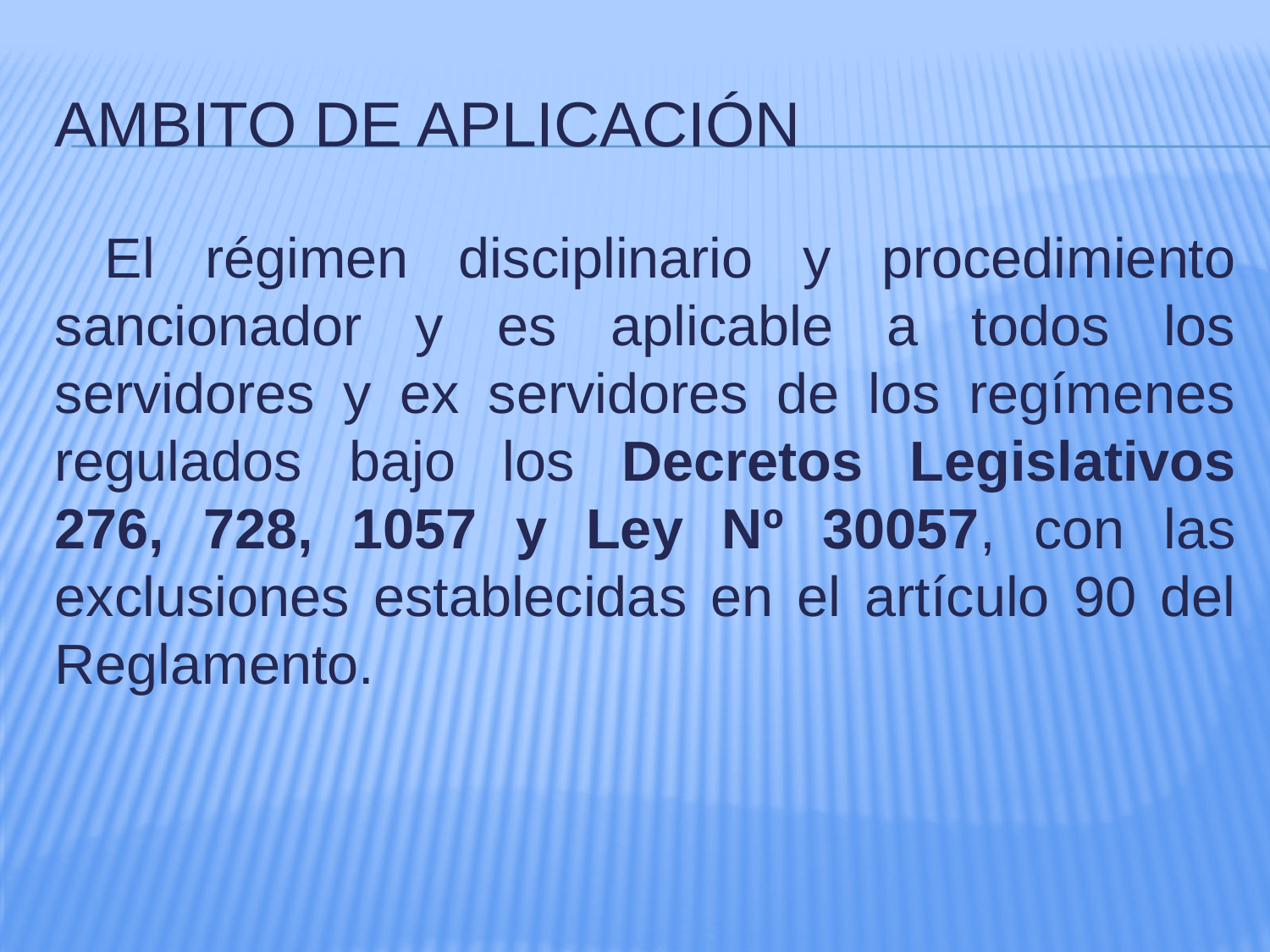

# AMBITO DE APLICACIÓN
 El régimen disciplinario y procedimiento sancionador y es aplicable a todos los servidores y ex servidores de los regímenes regulados bajo los Decretos Legislativos 276, 728, 1057 y Ley Nº 30057, con las exclusiones establecidas en el artículo 90 del Reglamento.